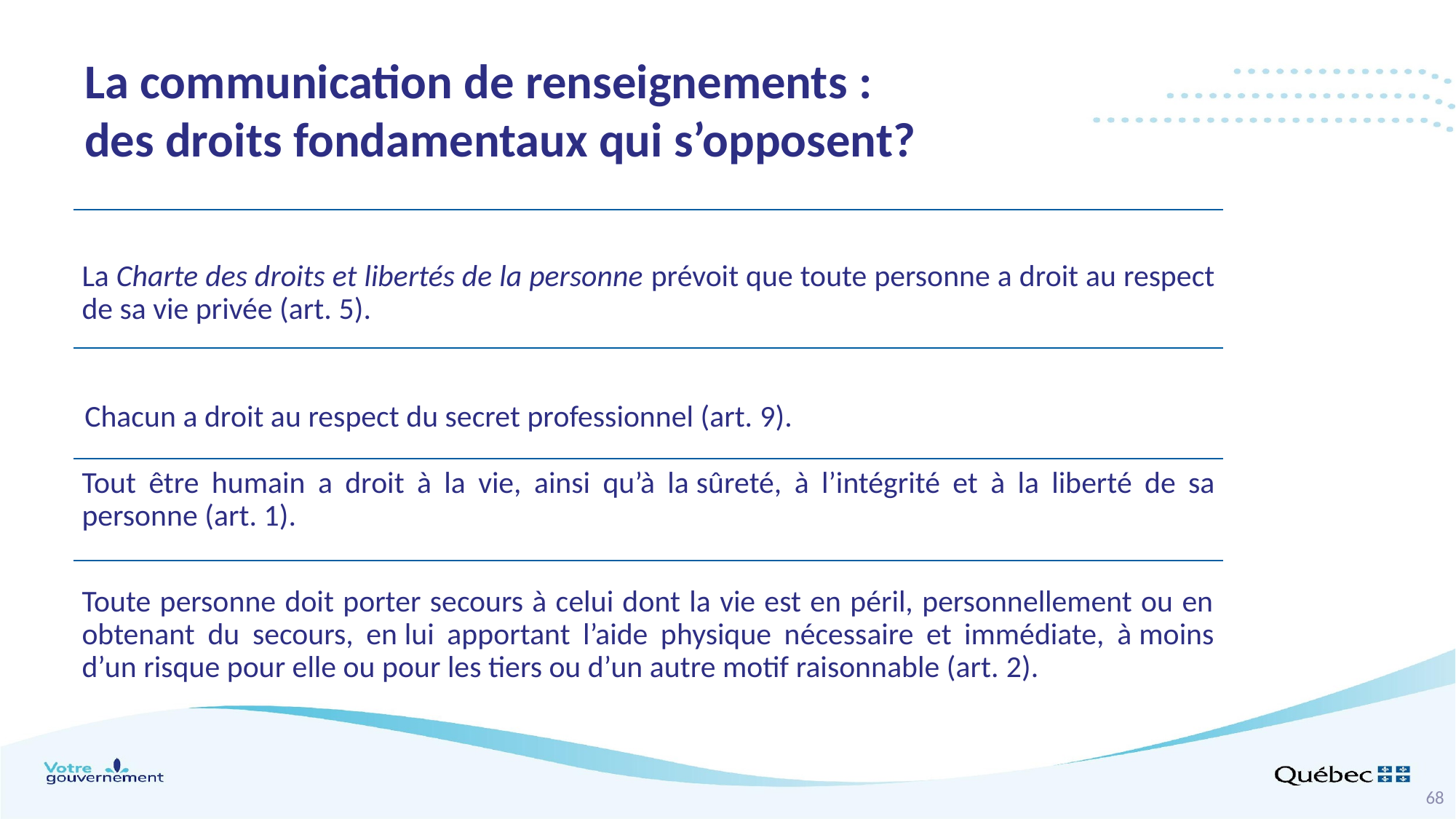

La communication de renseignements :
des droits fondamentaux qui s’opposent?

La Charte des droits et libertés de la personne prévoit que toute personne a droit au respect de sa vie privée (art. 5).

Chacun a droit au respect du secret professionnel (art. 9).

Tout être humain a droit à la vie, ainsi qu’à la sûreté, à l’intégrité et à la liberté de sa personne (art. 1).

Toute personne doit porter secours à celui dont la vie est en péril, personnellement ou en obtenant du secours, en lui apportant l’aide physique nécessaire et immédiate, à moins d’un risque pour elle ou pour les tiers ou d’un autre motif raisonnable (art. 2).
68